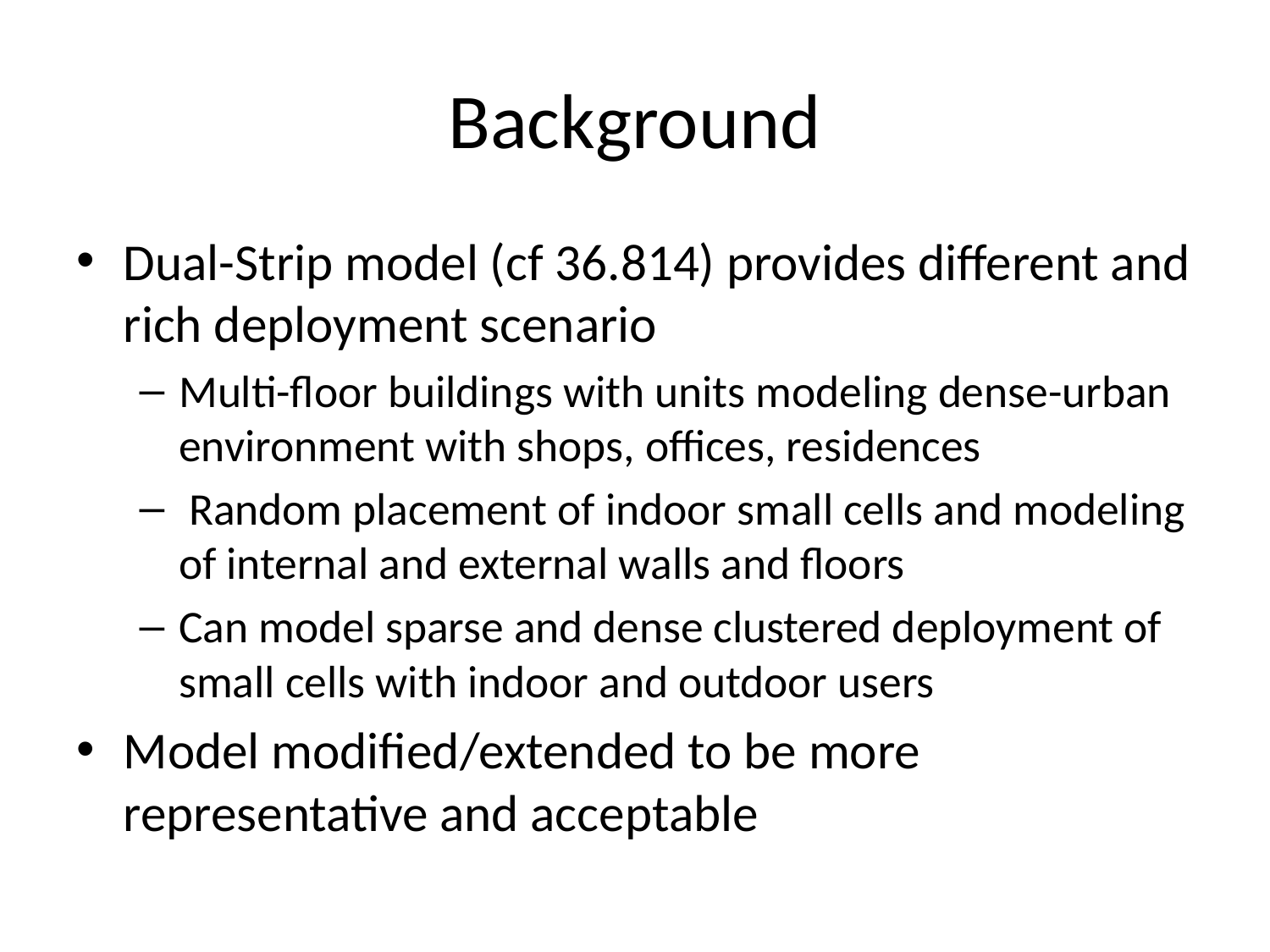

# Background
Dual-Strip model (cf 36.814) provides different and rich deployment scenario
Multi-floor buildings with units modeling dense-urban environment with shops, offices, residences
 Random placement of indoor small cells and modeling of internal and external walls and floors
Can model sparse and dense clustered deployment of small cells with indoor and outdoor users
Model modified/extended to be more representative and acceptable